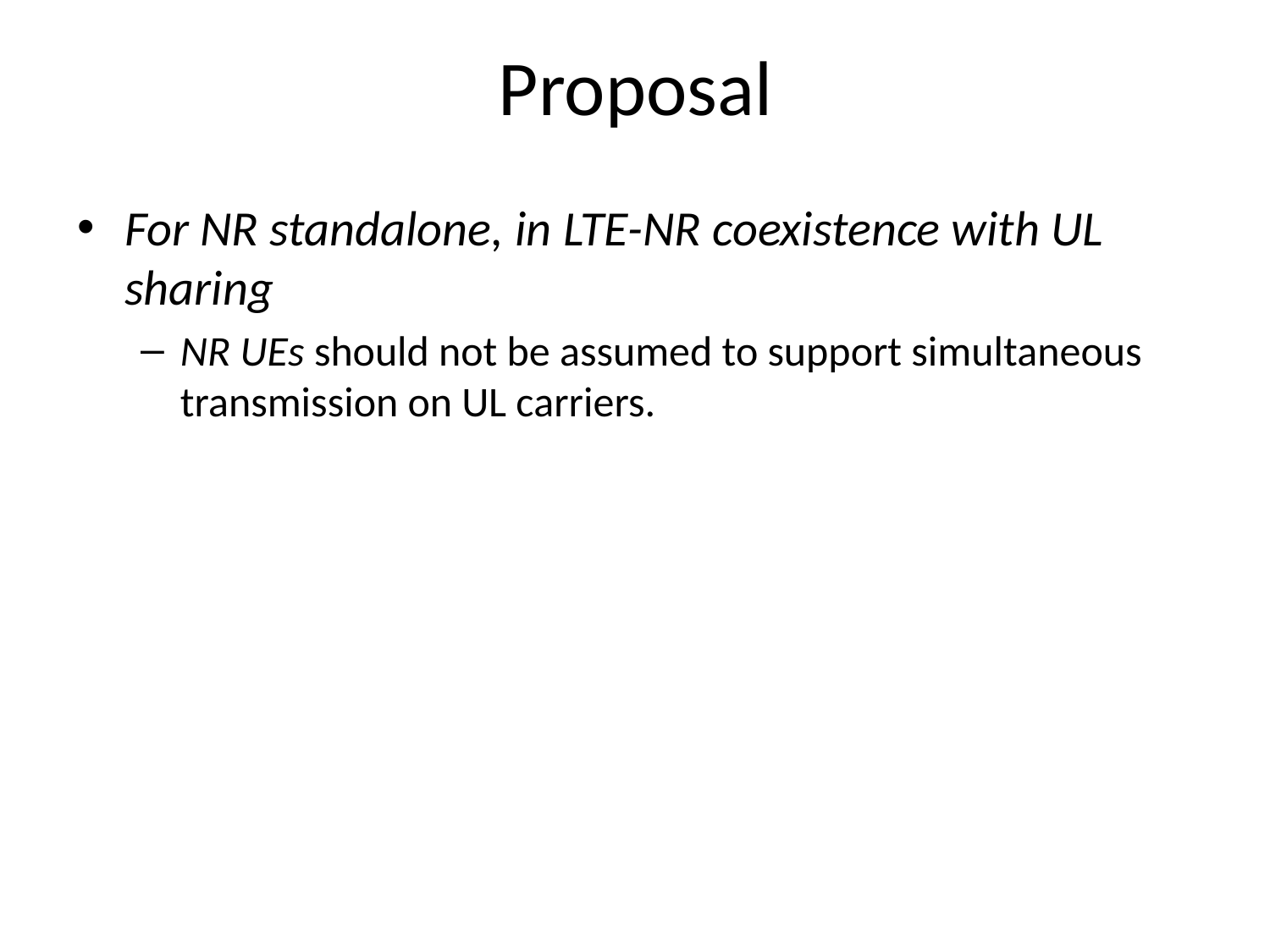

# Proposal
For NR standalone, in LTE-NR coexistence with UL sharing
NR UEs should not be assumed to support simultaneous transmission on UL carriers.